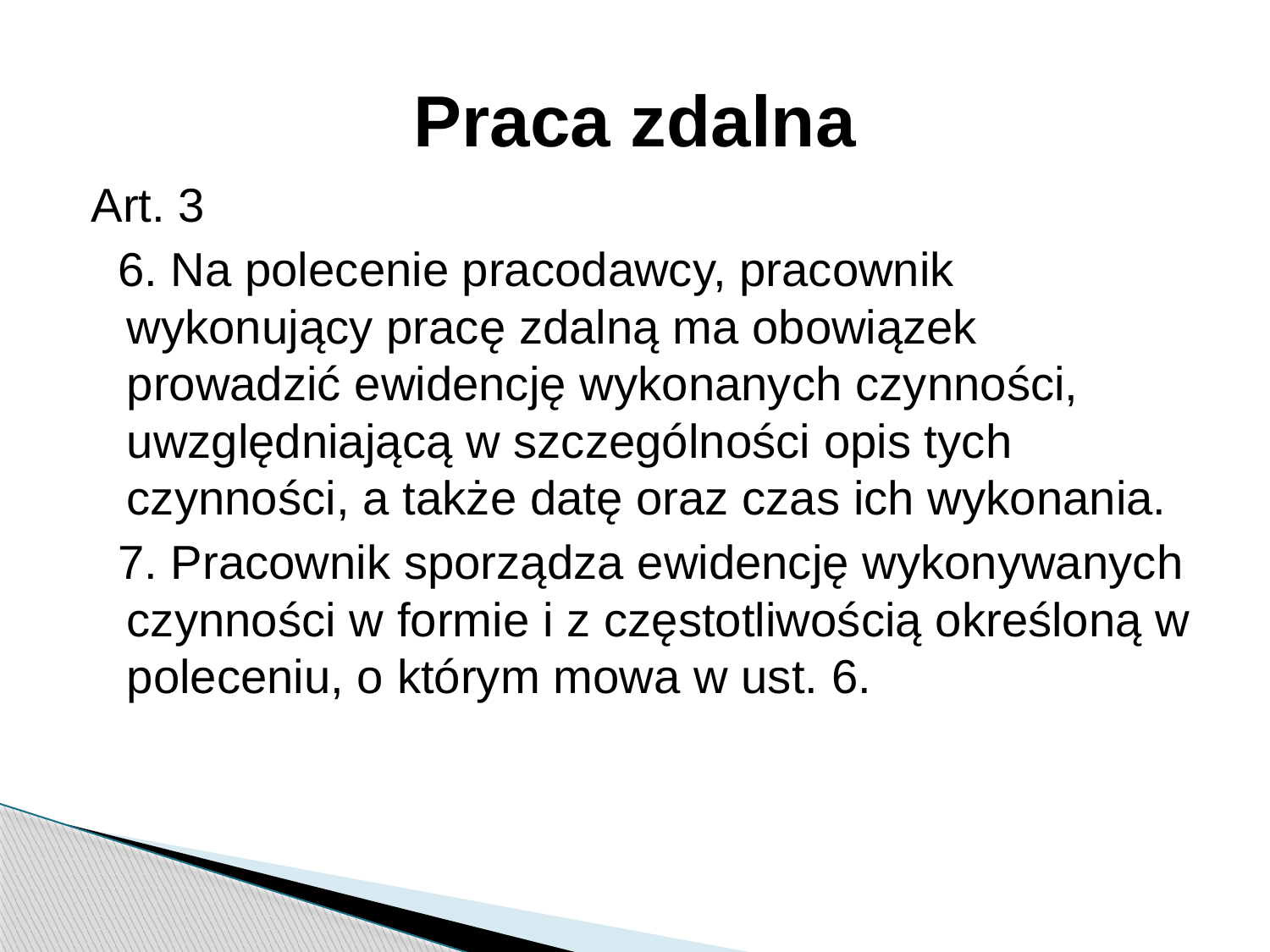

# Praca zdalna
Art. 3
  6. Na polecenie pracodawcy, pracownik wykonujący pracę zdalną ma obowiązek prowadzić ewidencję wykonanych czynności, uwzględniającą w szczególności opis tych czynności, a także datę oraz czas ich wykonania.
  7. Pracownik sporządza ewidencję wykonywanych czynności w formie i z częstotliwością określoną w poleceniu, o którym mowa w ust. 6.